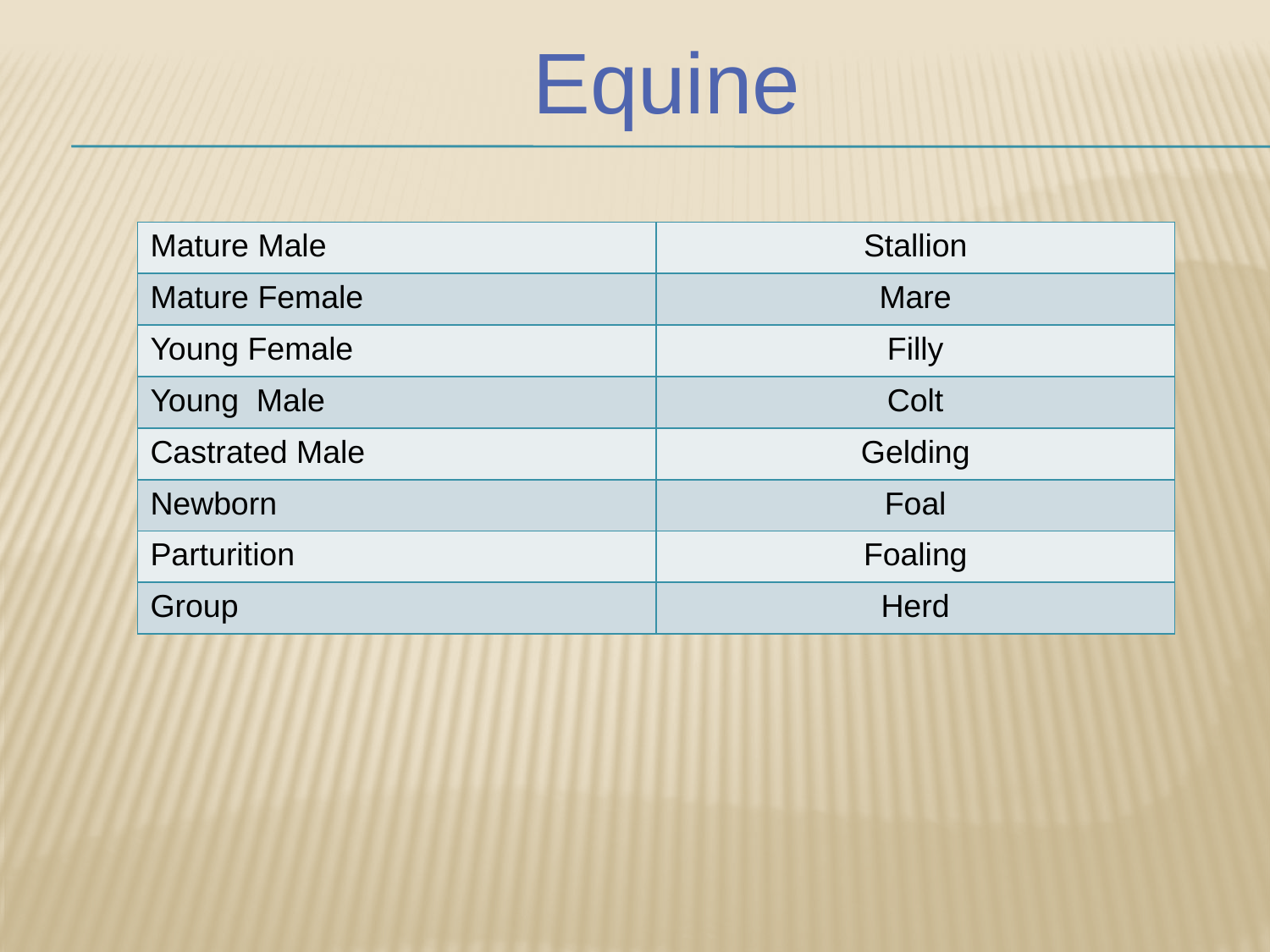

# Equine
| Mature Male | Stallion |
| --- | --- |
| Mature Female | Mare |
| Young Female | Filly |
| Young Male | Colt |
| Castrated Male | Gelding |
| Newborn | Foal |
| Parturition | Foaling |
| Group | Herd |